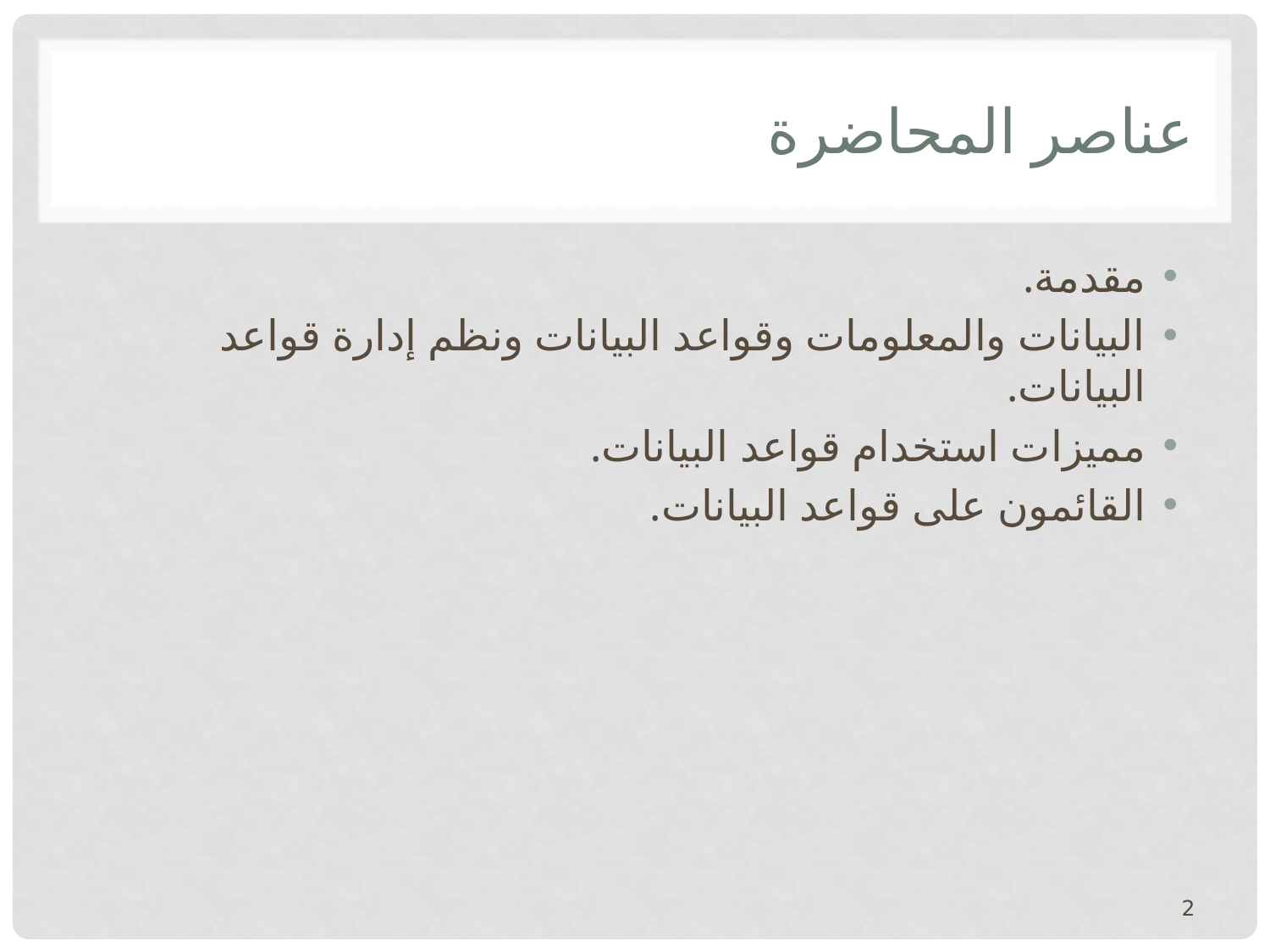

# عناصر المحاضرة
مقدمة.
البيانات والمعلومات وقواعد البيانات ونظم إدارة قواعد البيانات.
مميزات استخدام قواعد البيانات.
القائمون على قواعد البيانات.
2